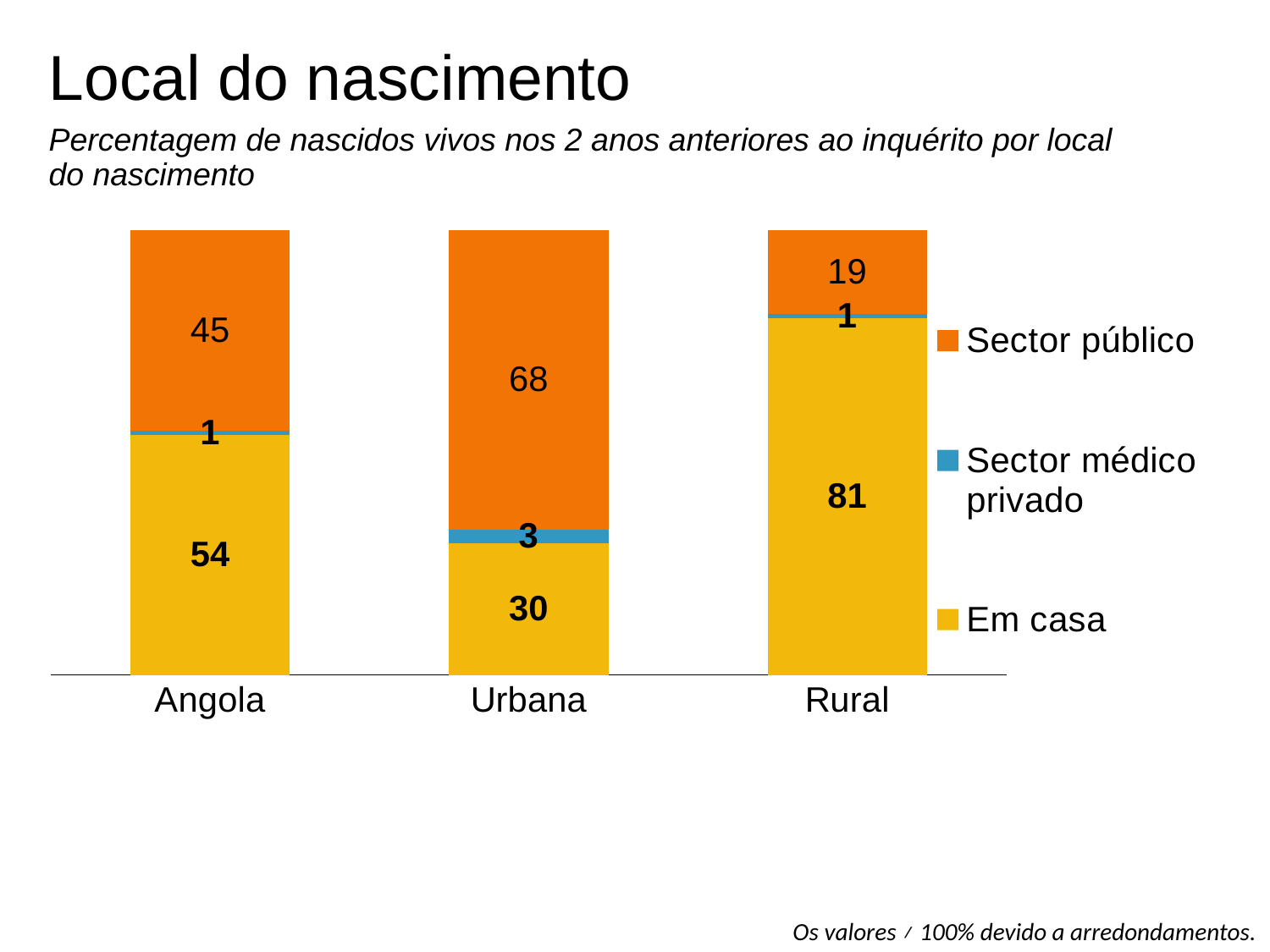

# Local do nascimento
Percentagem de nascidos vivos nos 2 anos anteriores ao inquérito por local do nascimento

### Chart

| Category | Em casa | Sector médico privado | Sector público |
|---|---|---|---|
| Angola | 54.0 | 1.0 | 45.0 |
| Urbana | 30.0 | 3.0 | 68.0 |
| Rural | 81.0 | 1.0 | 19.0 |
Os valores ≠ 100% devido a arredondamentos.